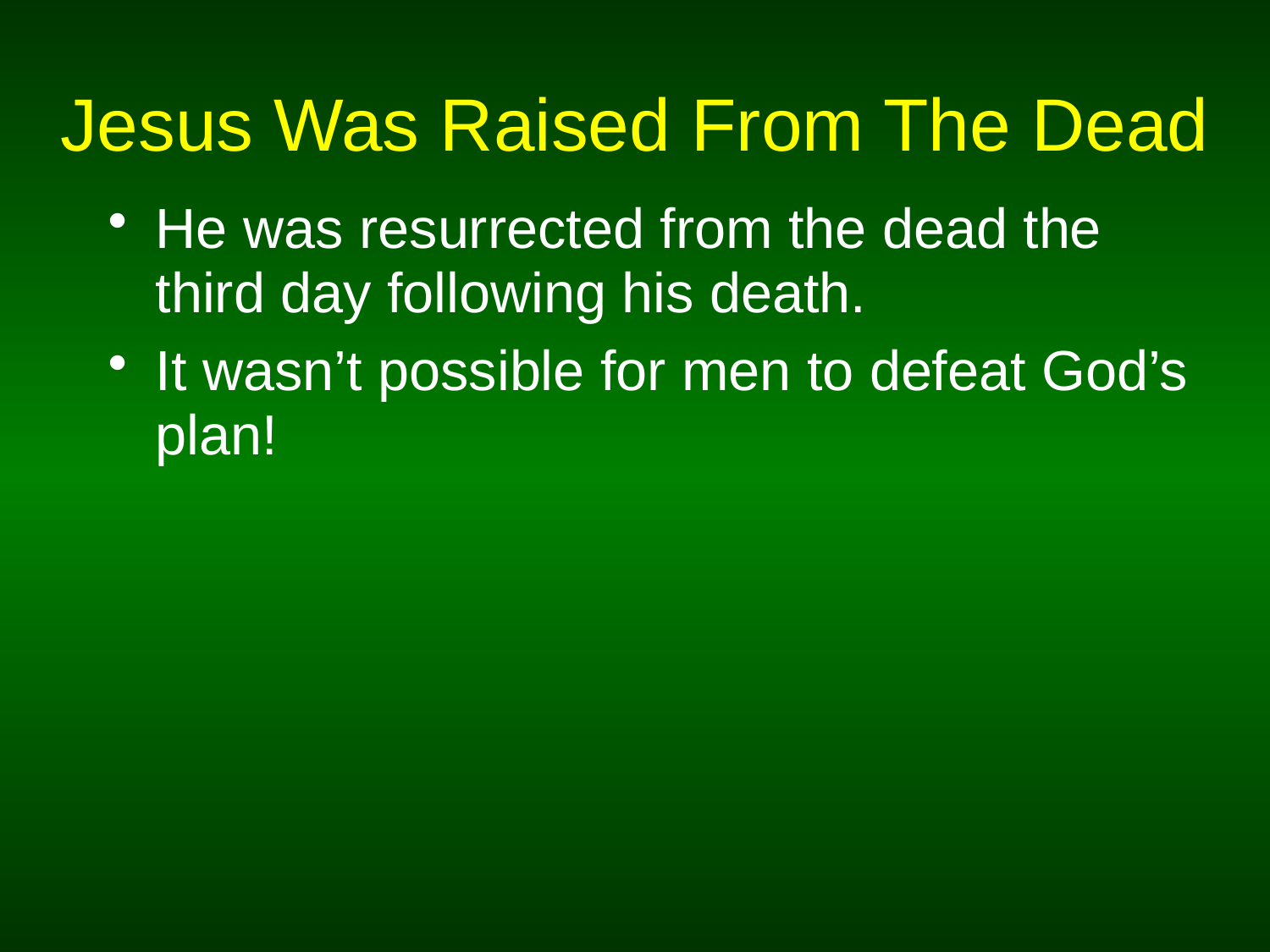

# Jesus Was Raised From The Dead
He was resurrected from the dead the third day following his death.
It wasn’t possible for men to defeat God’s plan!